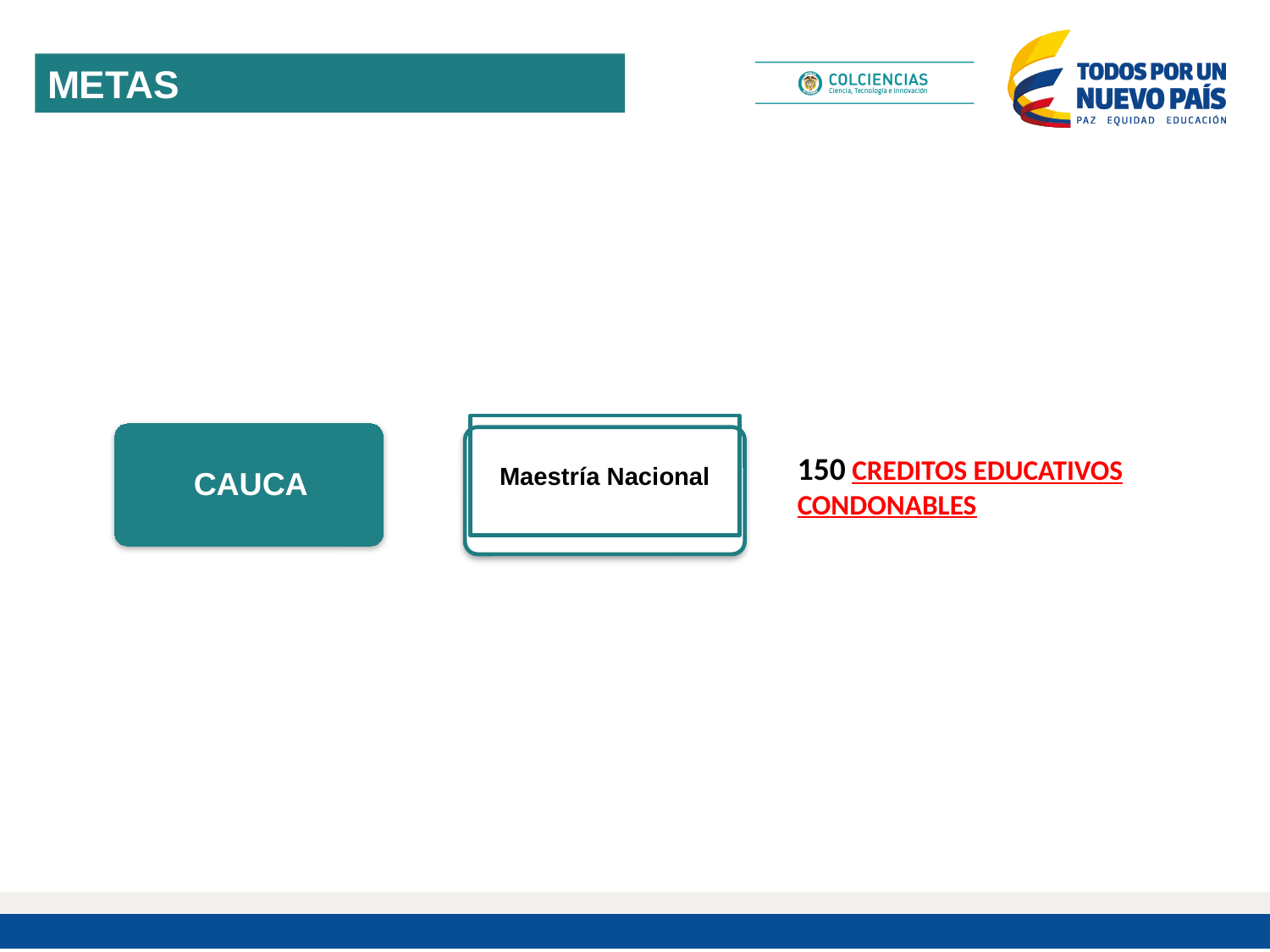

METAS
CAUCA
Maestría Nacional

150 CREDITOS EDUCATIVOS CONDONABLES